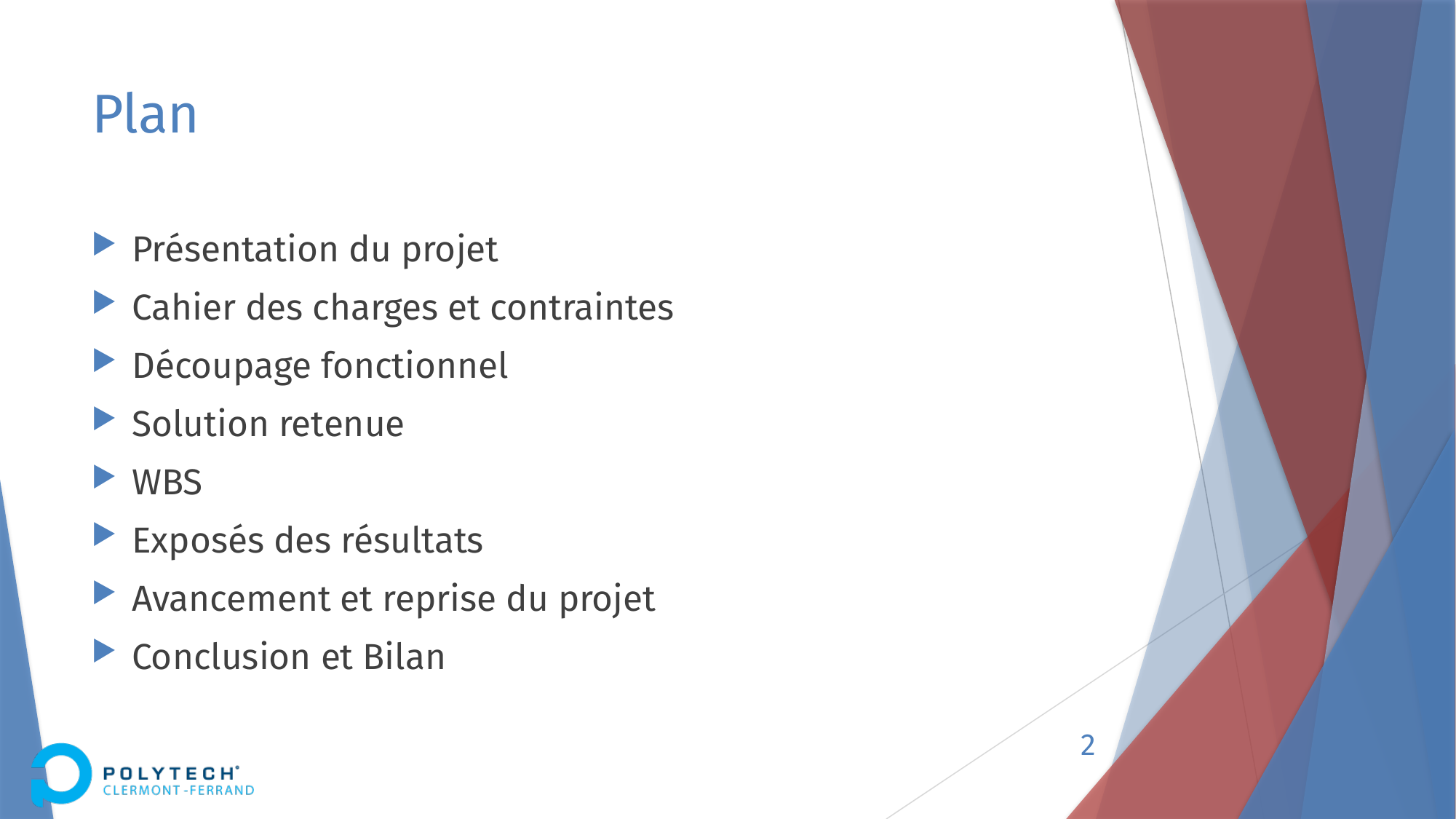

# Plan
Présentation du projet
Cahier des charges et contraintes
Découpage fonctionnel
Solution retenue
WBS
Exposés des résultats
Avancement et reprise du projet
Conclusion et Bilan
2